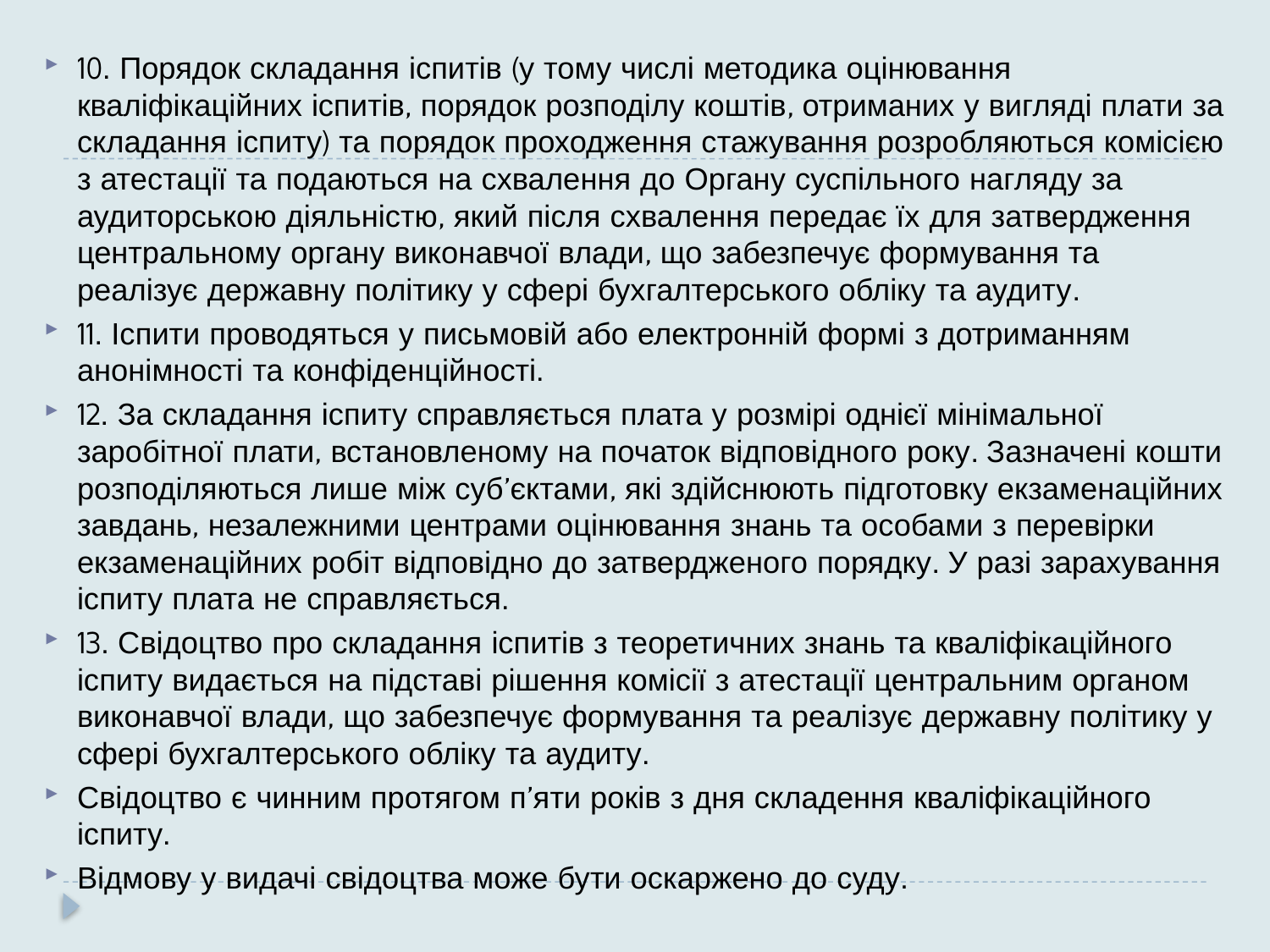

10. Порядок складання іспитів (у тому числі методика оцінювання кваліфікаційних іспитів, порядок розподілу коштів, отриманих у вигляді плати за складання іспиту) та порядок проходження стажування розробляються комісією з атестації та подаються на схвалення до Органу суспільного нагляду за аудиторською діяльністю, який після схвалення передає їх для затвердження центральному органу виконавчої влади, що забезпечує формування та реалізує державну політику у сфері бухгалтерського обліку та аудиту.
11. Іспити проводяться у письмовій або електронній формі з дотриманням анонімності та конфіденційності.
12. За складання іспиту справляється плата у розмірі однієї мінімальної заробітної плати, встановленому на початок відповідного року. Зазначені кошти розподіляються лише між суб’єктами, які здійснюють підготовку екзаменаційних завдань, незалежними центрами оцінювання знань та особами з перевірки екзаменаційних робіт відповідно до затвердженого порядку. У разі зарахування іспиту плата не справляється.
13. Свідоцтво про складання іспитів з теоретичних знань та кваліфікаційного іспиту видається на підставі рішення комісії з атестації центральним органом виконавчої влади, що забезпечує формування та реалізує державну політику у сфері бухгалтерського обліку та аудиту.
Свідоцтво є чинним протягом п’яти років з дня складення кваліфікаційного іспиту.
Відмову у видачі свідоцтва може бути оскаржено до суду.